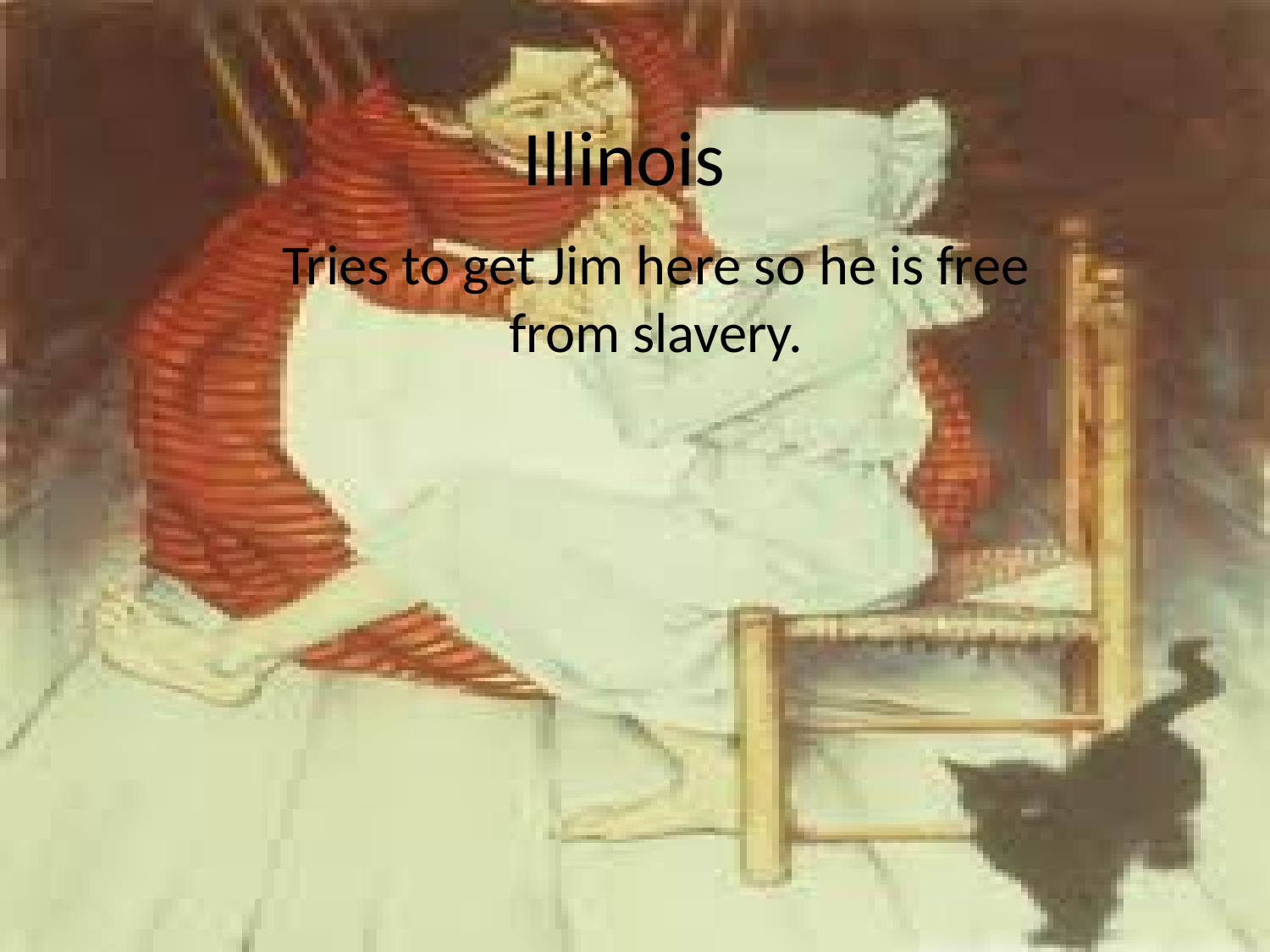

# Illinois
Tries to get Jim here so he is free from slavery.